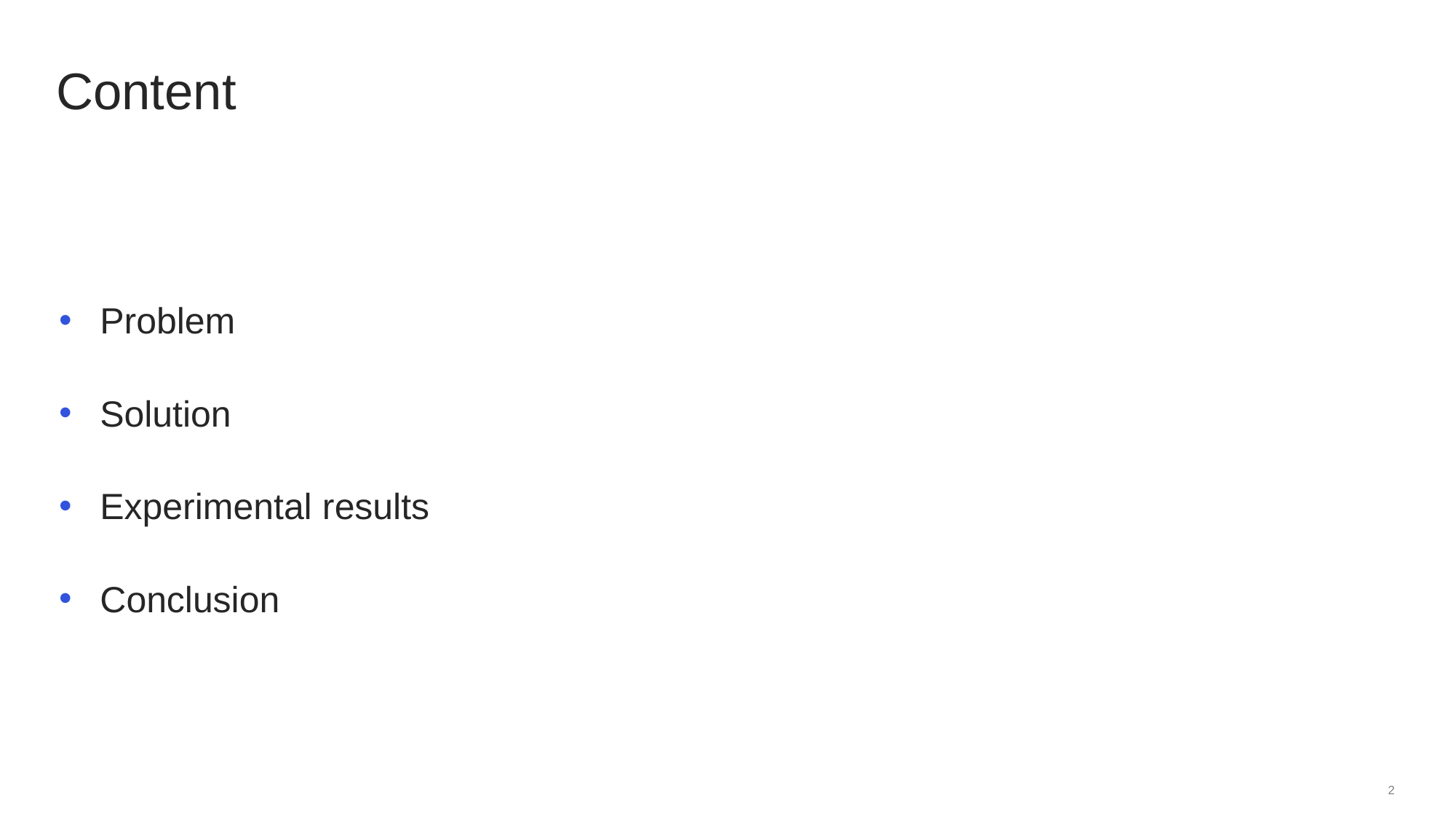

# Content
Problem
Solution
Experimental results
Conclusion